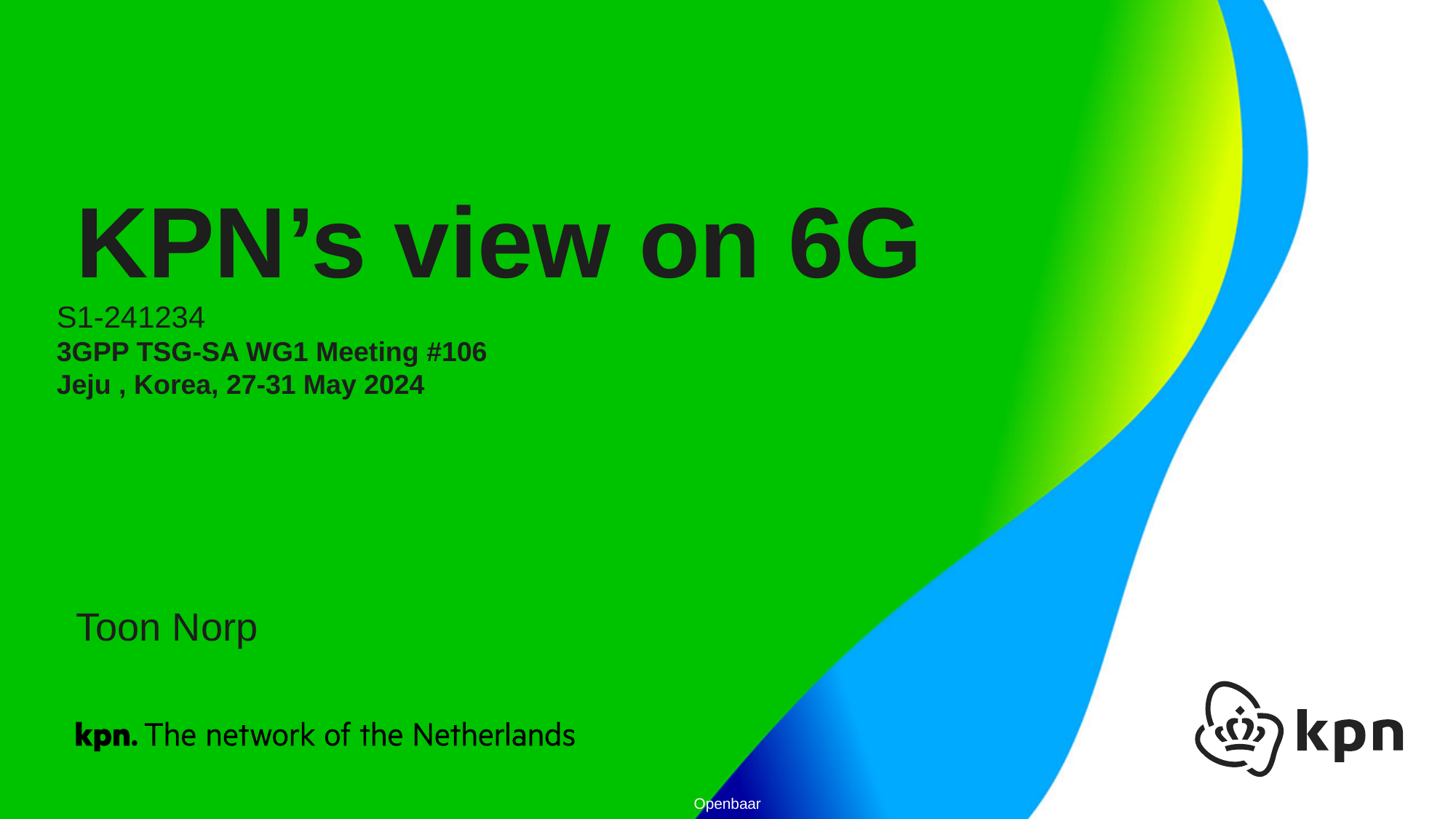

S1-241234
3GPP TSG-SA WG1 Meeting #106
Jeju , Korea, 27-31 May 2024